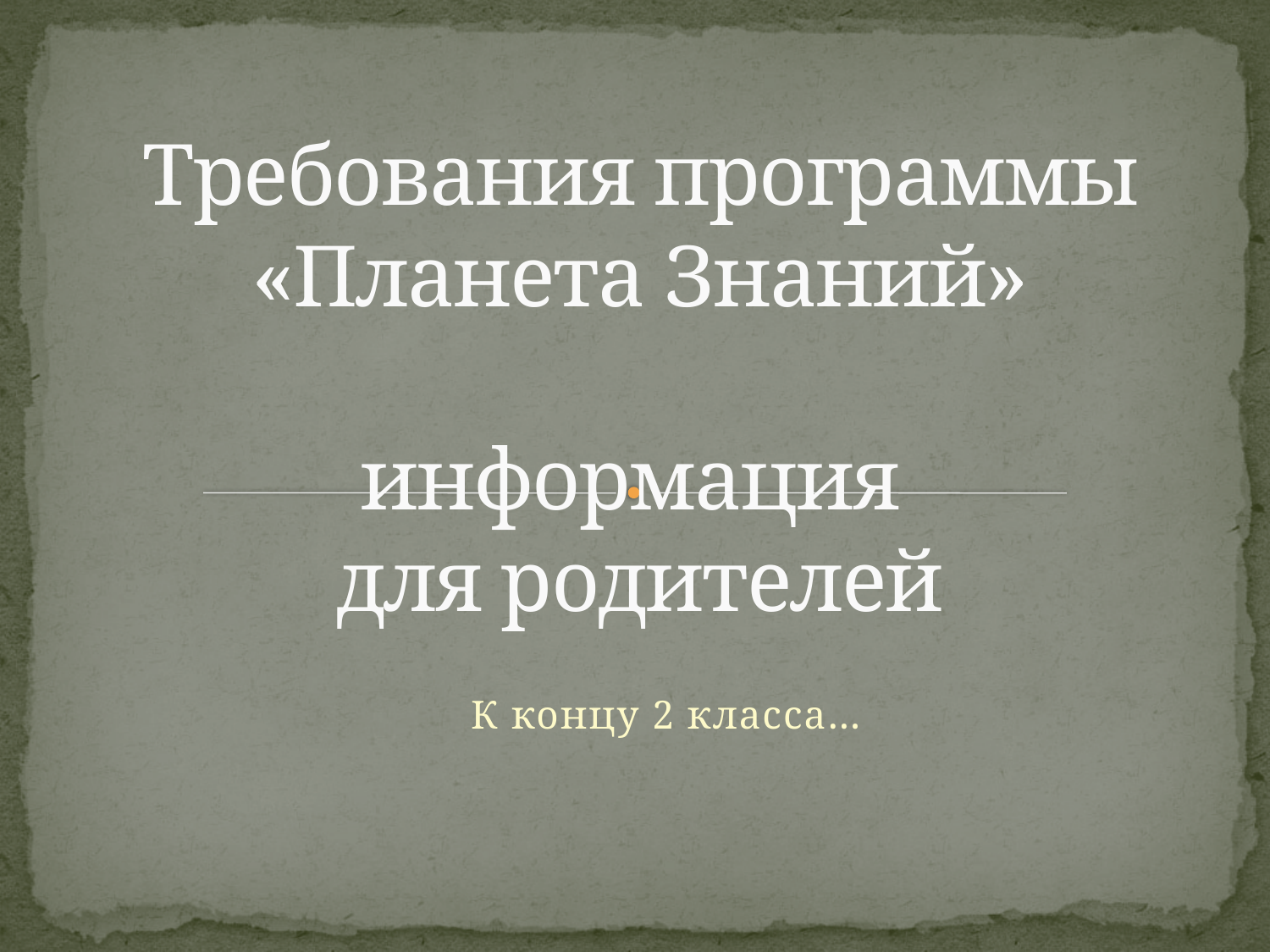

# Требования программы «Планета Знаний» информация для родителей
К концу 2 класса…